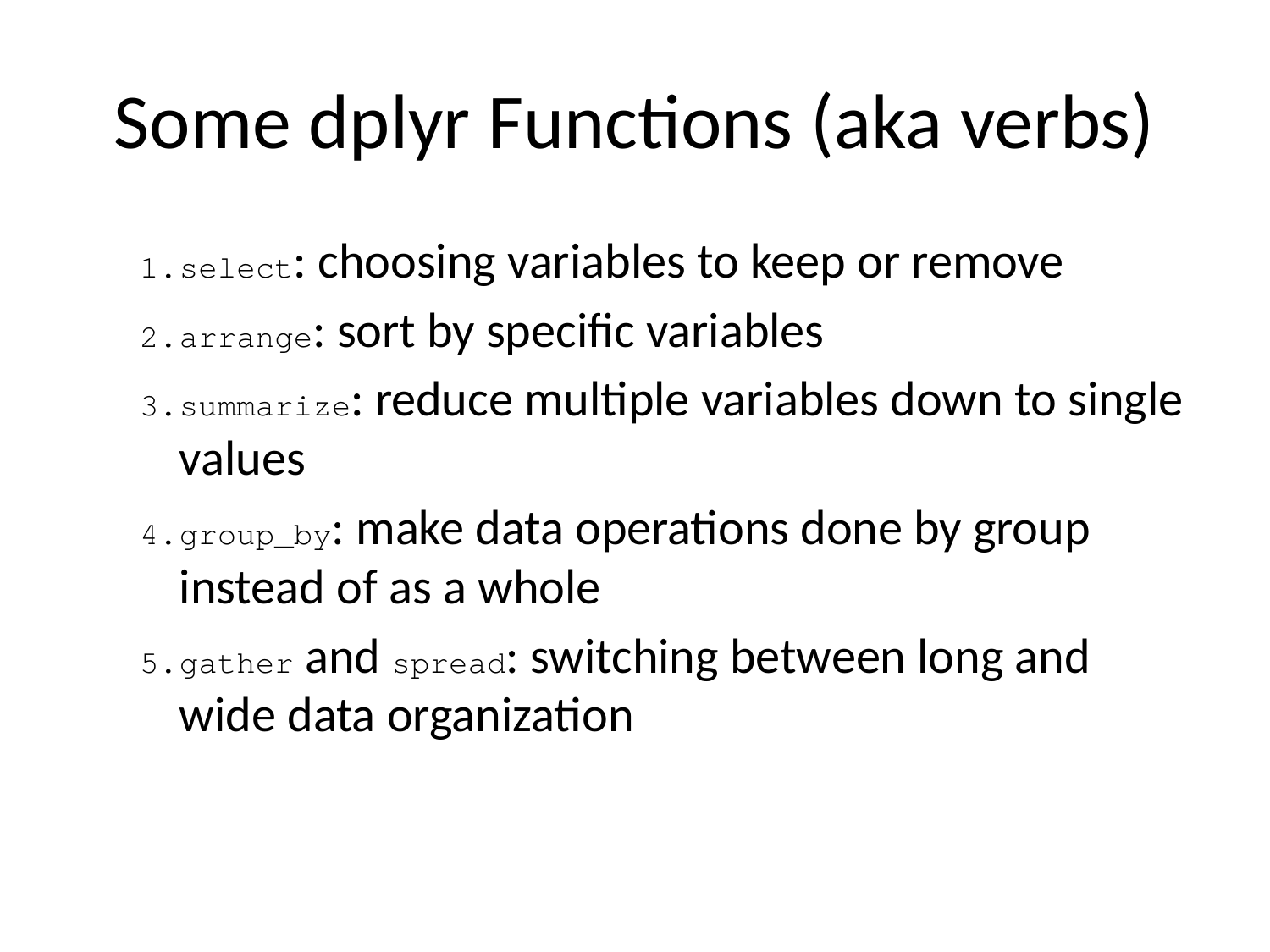

# Some dplyr Functions (aka verbs)
select: choosing variables to keep or remove
arrange: sort by specific variables
summarize: reduce multiple variables down to single values
group_by: make data operations done by group instead of as a whole
gather and spread: switching between long and wide data organization